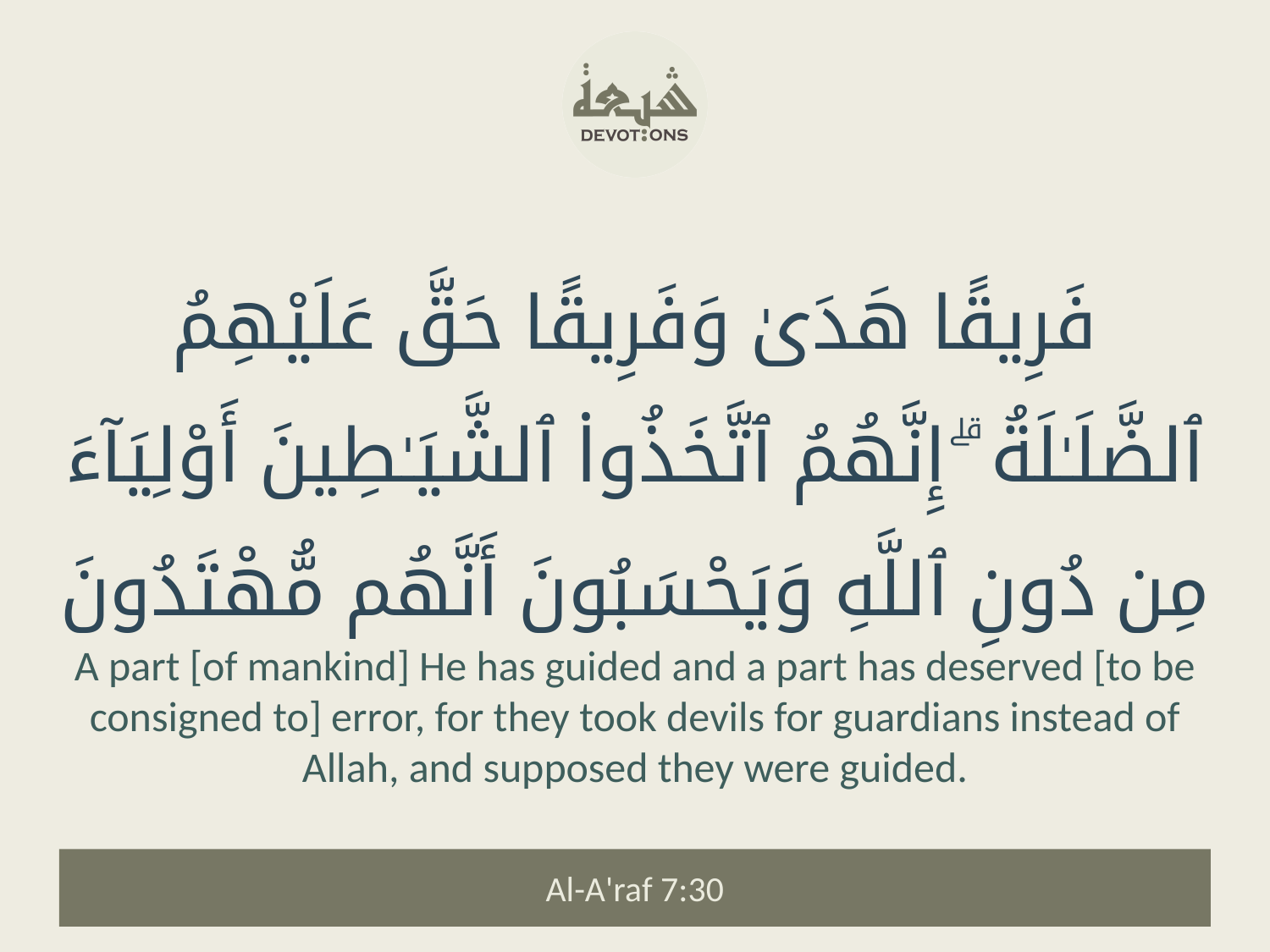

فَرِيقًا هَدَىٰ وَفَرِيقًا حَقَّ عَلَيْهِمُ ٱلضَّلَـٰلَةُ ۗ إِنَّهُمُ ٱتَّخَذُوا۟ ٱلشَّيَـٰطِينَ أَوْلِيَآءَ مِن دُونِ ٱللَّهِ وَيَحْسَبُونَ أَنَّهُم مُّهْتَدُونَ
A part [of mankind] He has guided and a part has deserved [to be consigned to] error, for they took devils for guardians instead of Allah, and supposed they were guided.
Al-A'raf 7:30